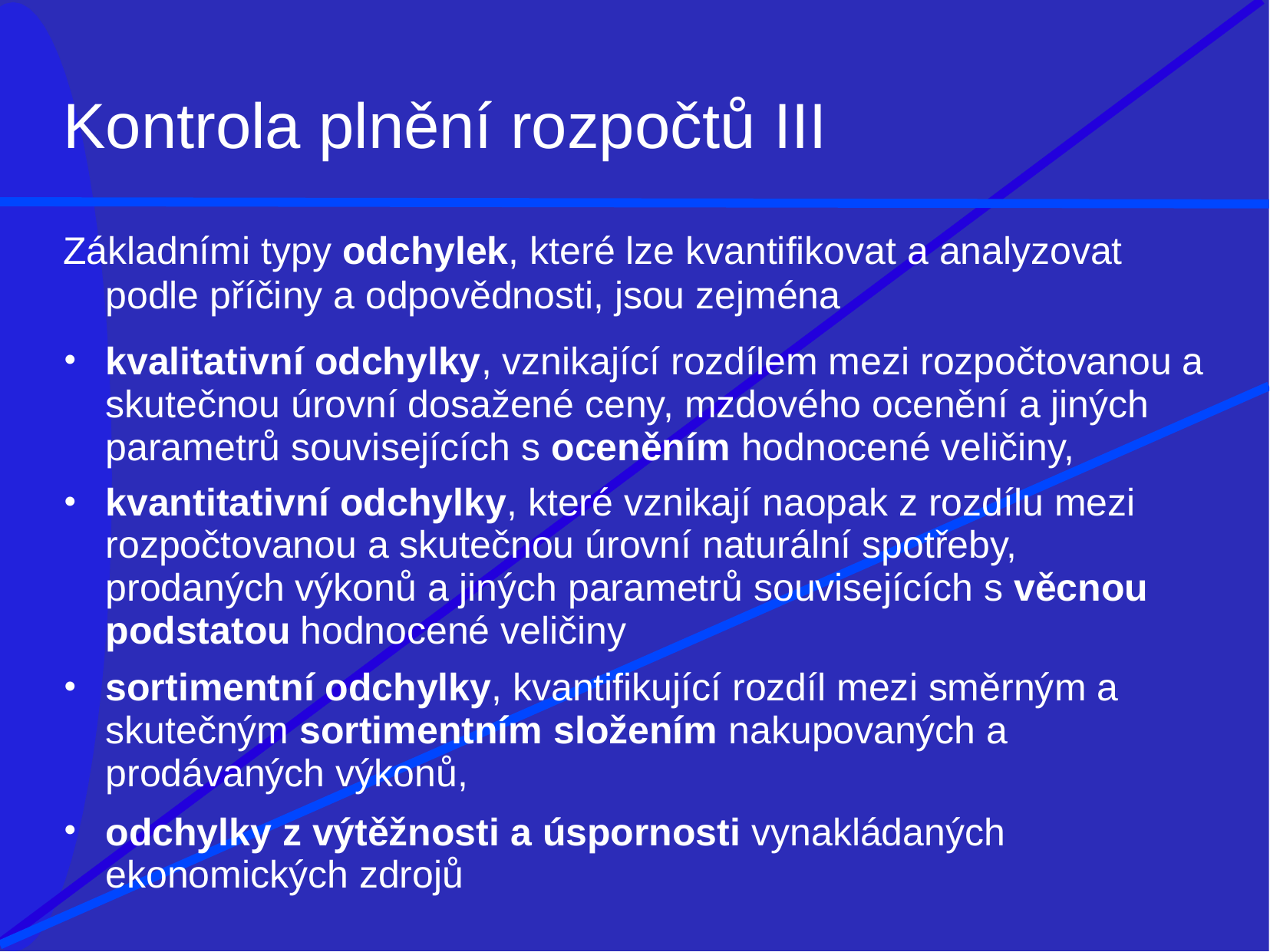

# Kontrola plnění rozpočtů III
Základními typy odchylek, které lze kvantifikovat a analyzovat
podle příčiny a odpovědnosti, jsou zejména
kvalitativní odchylky, vznikající rozdílem mezi rozpočtovanou a skutečnou úrovní dosažené ceny, mzdového ocenění a jiných parametrů souvisejících s oceněním hodnocené veličiny,
kvantitativní odchylky, které vznikají naopak z rozdílu mezi rozpočtovanou a skutečnou úrovní naturální spotřeby, prodaných výkonů a jiných parametrů souvisejících s věcnou podstatou hodnocené veličiny
sortimentní odchylky, kvantifikující rozdíl mezi směrným a skutečným sortimentním složením nakupovaných a prodávaných výkonů,
odchylky z výtěžnosti a úspornosti vynakládaných ekonomických zdrojů